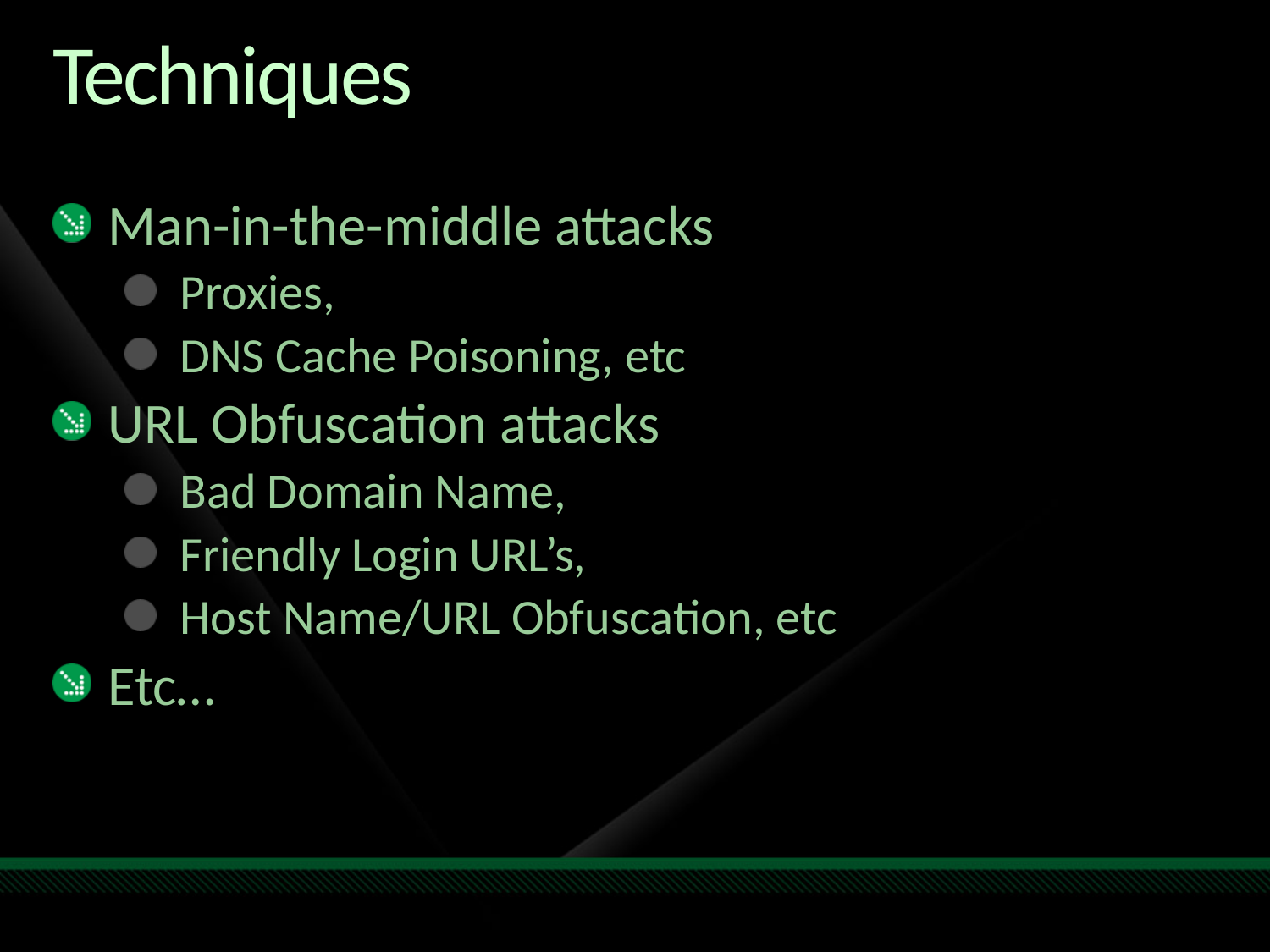

# Techniques
Man-in-the-middle attacks
Proxies,
DNS Cache Poisoning, etc
URL Obfuscation attacks
Bad Domain Name,
Friendly Login URL’s,
Host Name/URL Obfuscation, etc
Etc…